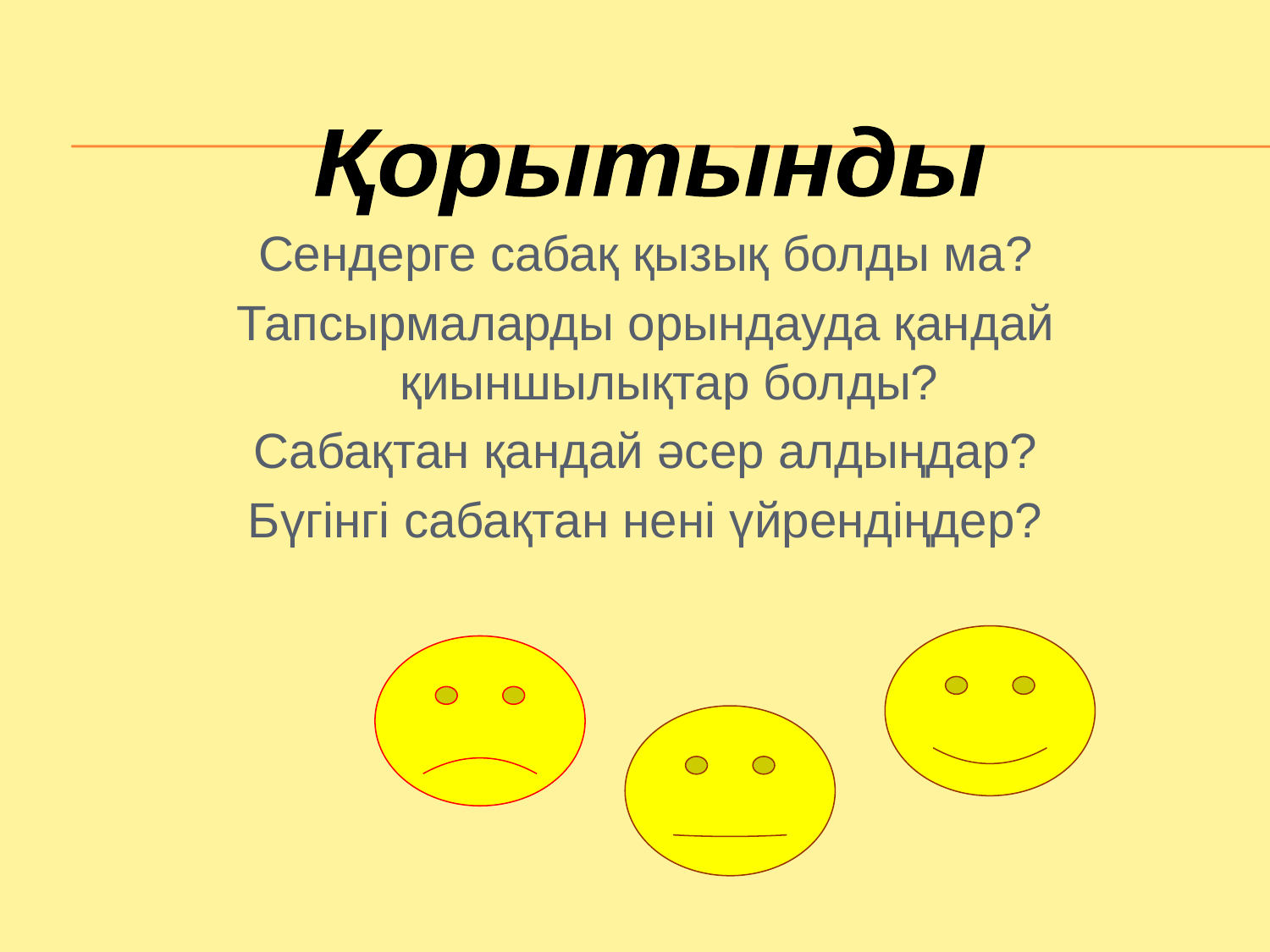

Қорытынды
Сендерге сабақ қызық болды ма?
Тапсырмаларды орындауда қандай қиыншылықтар болды?
Сабақтан қандай әсер алдыңдар?
Бүгінгі сабақтан нені үйрендіңдер?